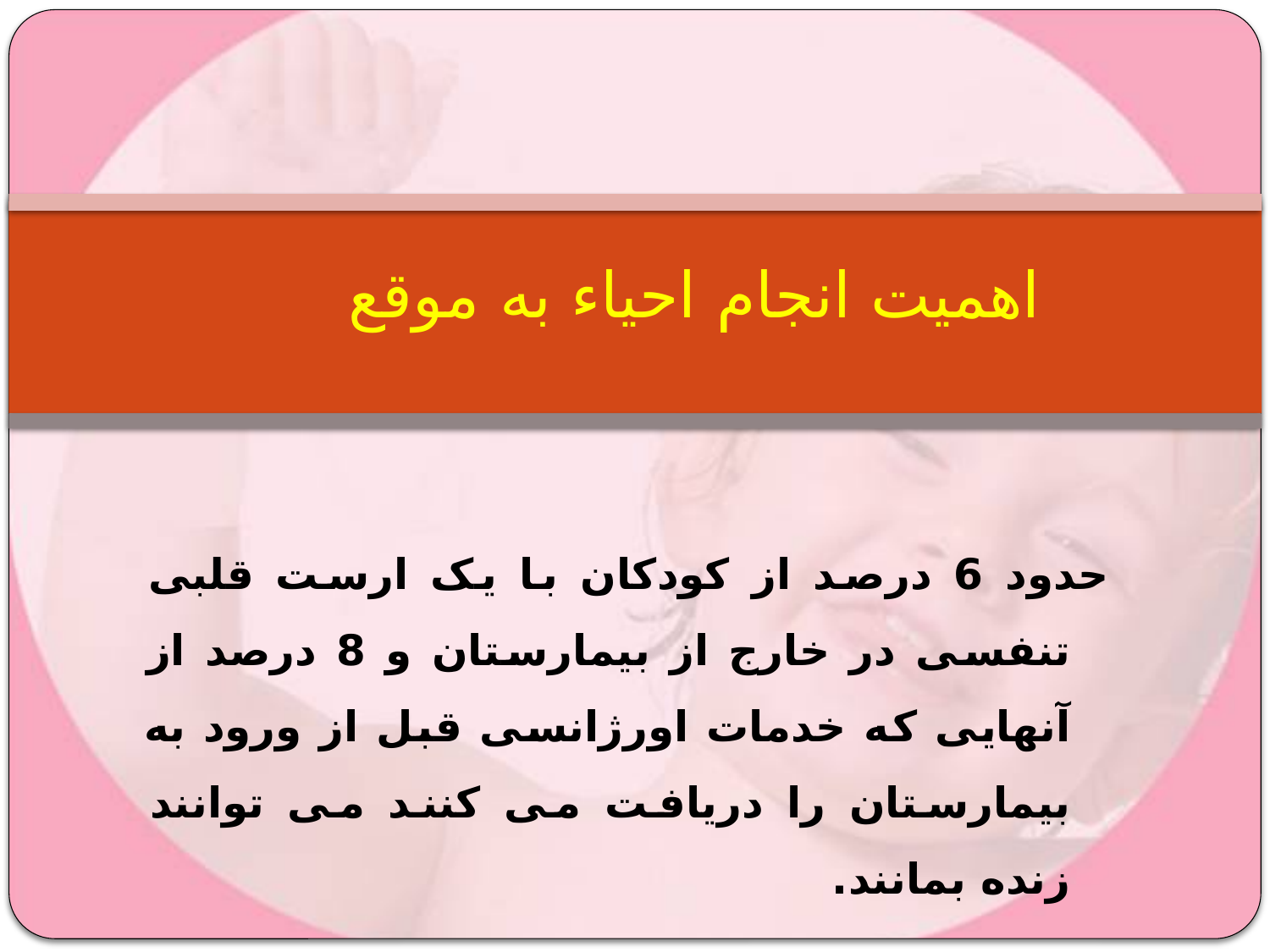

#
اهمیت انجام احیاء به موقع
حدود 6 درصد از کودکان با یک ارست قلبی تنفسی در خارج از بیمارستان و 8 درصد از آنهایی که خدمات اورژانسی قبل از ورود به بیمارستان را دریافت می کنند می توانند زنده بمانند.